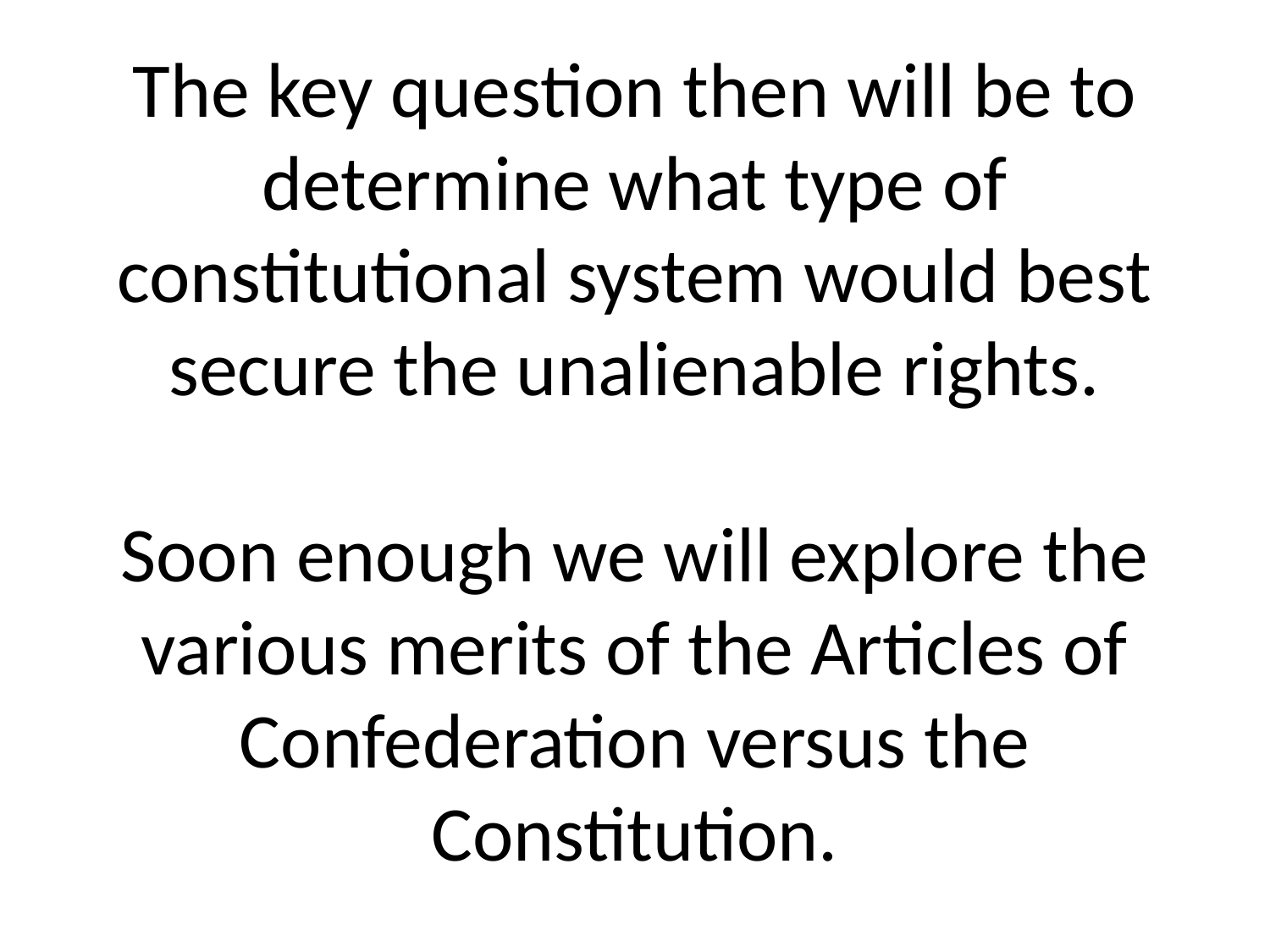

# The key question then will be to determine what type of constitutional system would best secure the unalienable rights. Soon enough we will explore the various merits of the Articles of Confederation versus the Constitution.